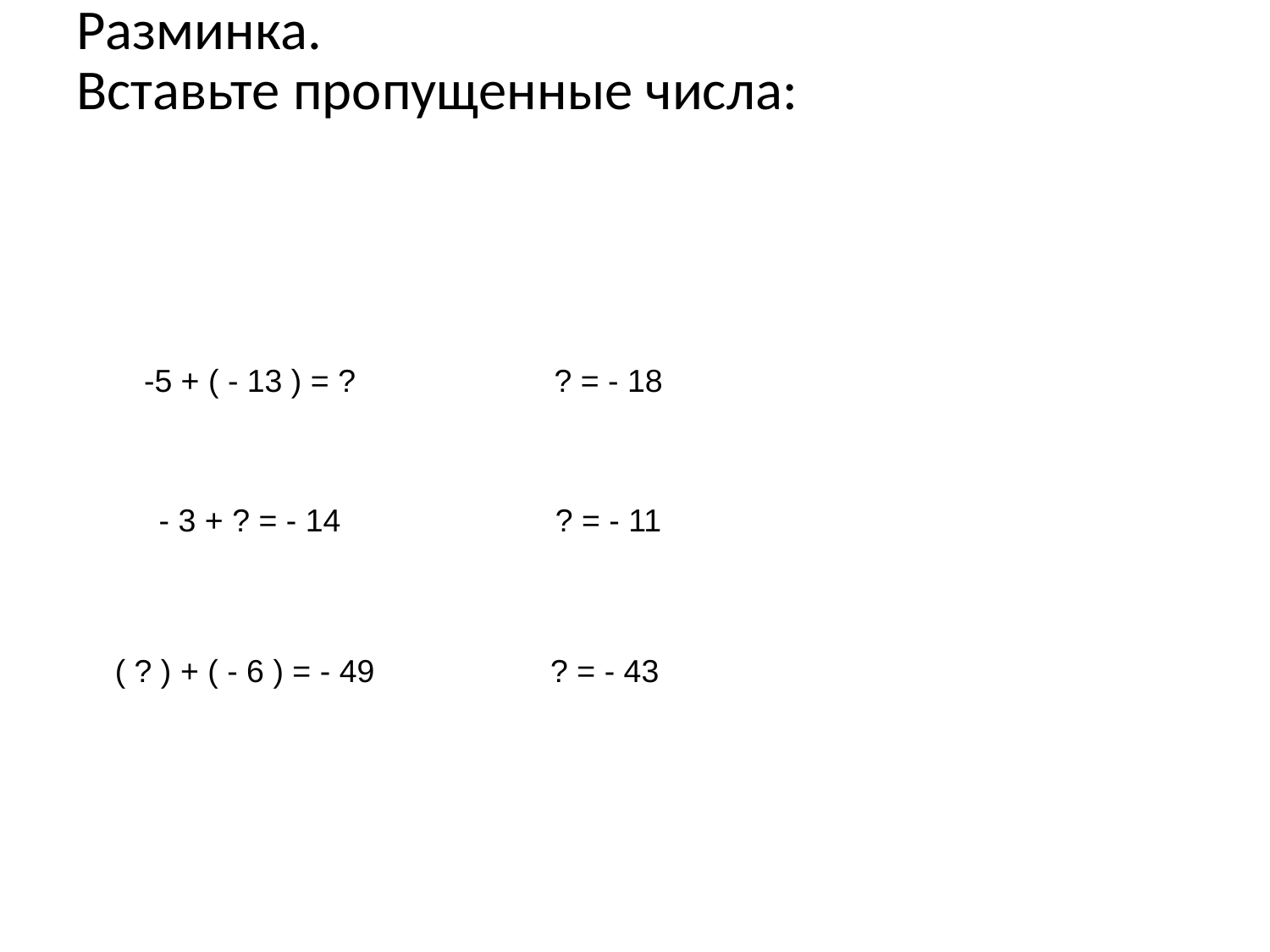

# Разминка. Вставьте пропущенные числа:
-5 + ( - 13 ) = ?
? = - 18
- 3 + ? = - 14
? = - 11
( ? ) + ( - 6 ) = - 49
? = - 43